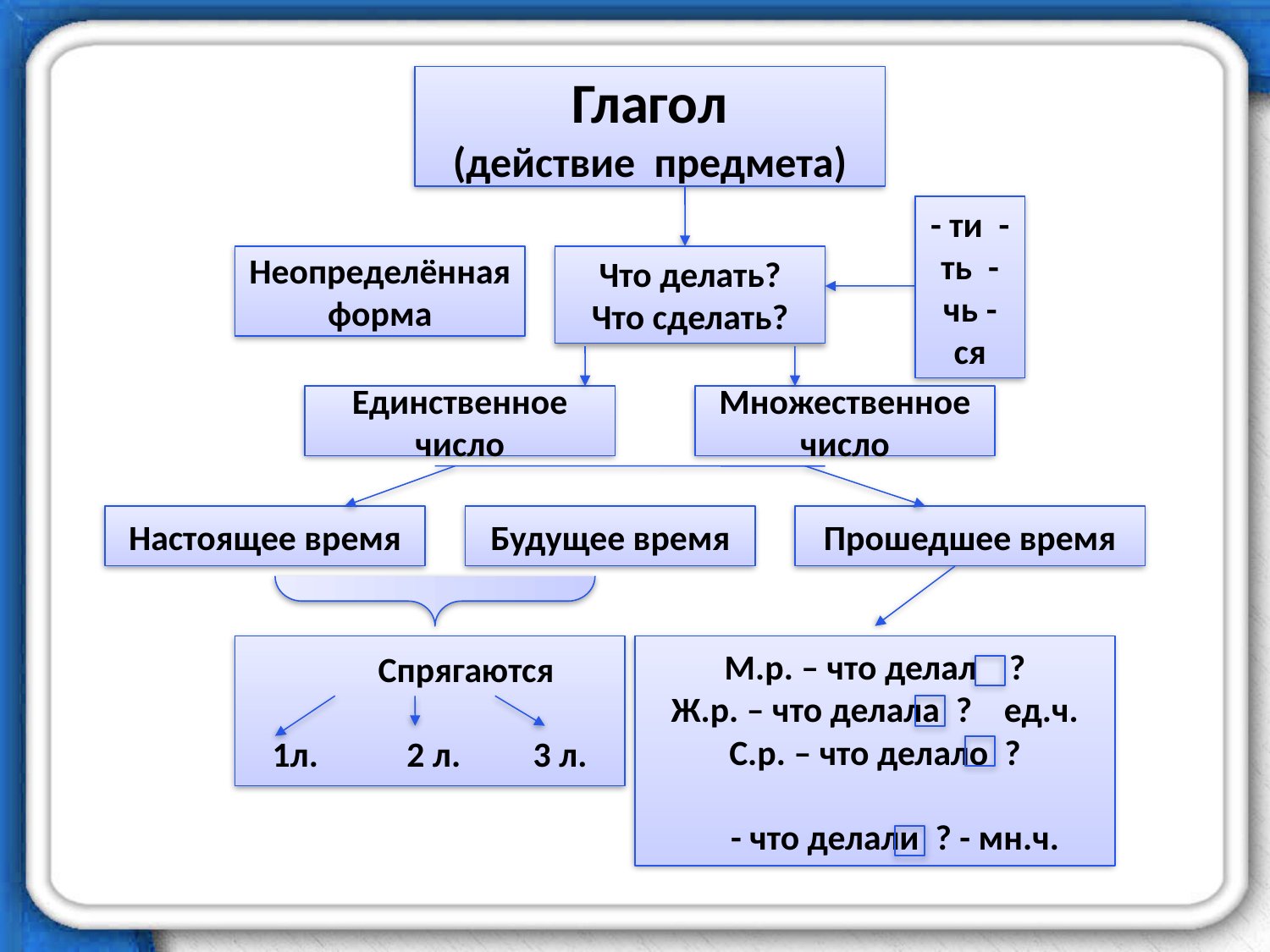

Глагол
(действие  предмета)

- ти  - ть  - чь - ся
Неопределённая
форма
Что делать?
Что сделать?

Единственное
число
Множественное
число

Настоящее время
Будущее время
Прошедшее время

         Спрягаются

1л.           2 л.         3 л.
М.р. – что делал    ?
Ж.р. – что делала  ?    ед.ч.
С.р. – что делало  ?

        - что делали  ? - мн.ч.